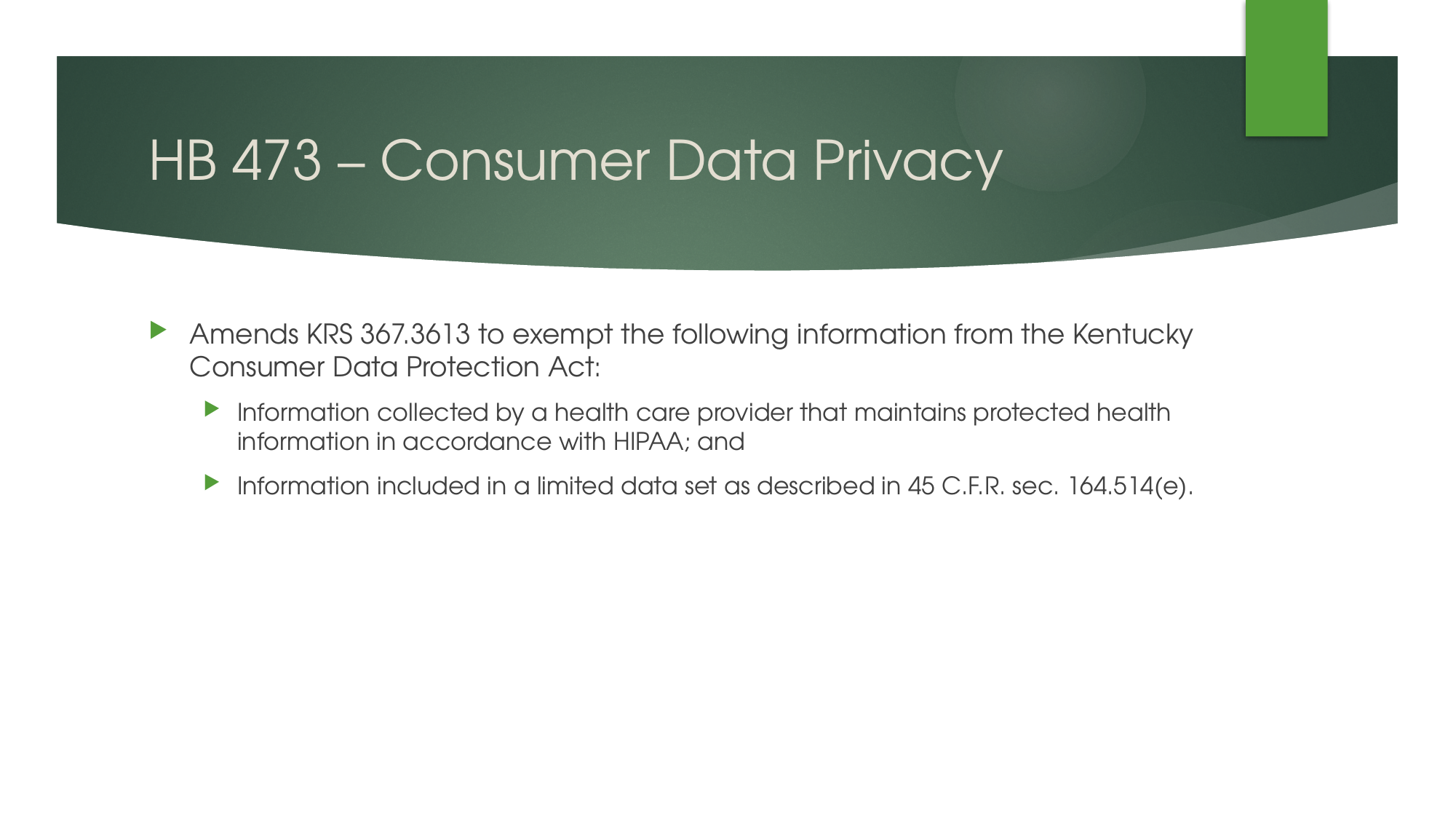

# HB 473 – Consumer Data Privacy
Amends KRS 367.3613 to exempt the following information from the Kentucky Consumer Data Protection Act:
Information collected by a health care provider that maintains protected health information in accordance with HIPAA; and
Information included in a limited data set as described in 45 C.F.R. sec. 164.514(e).